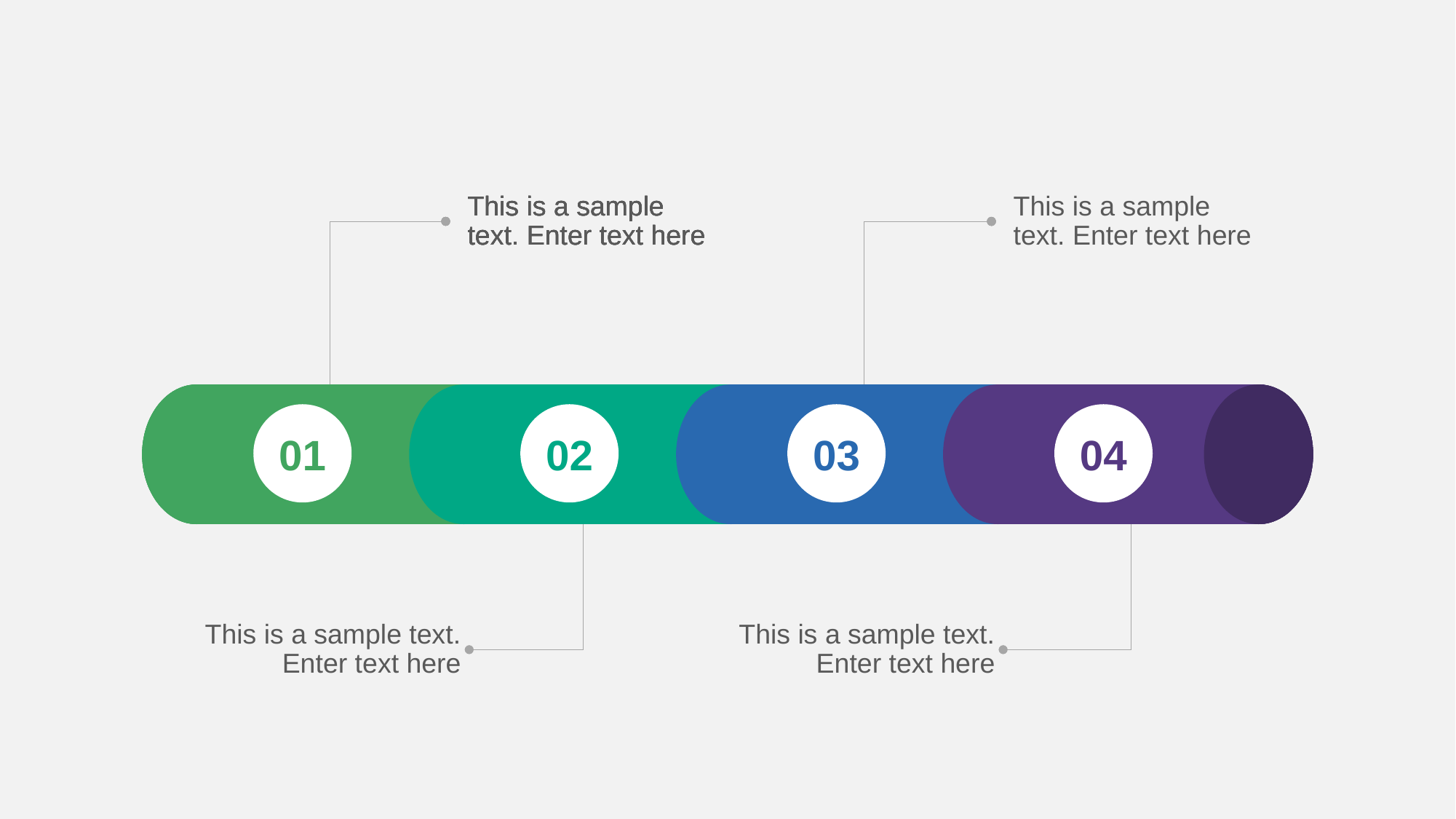

This is a sample text. Enter text here

This is a sample text. Enter text here

This is a sample text. Enter text here

This is a sample text. Enter text here

This is a sample text. Enter text here

01
01
01
01
02
02
02
02
03
03
03
03
04
04
04
04

This is a sample text. Enter text here

This is a sample text. Enter text here